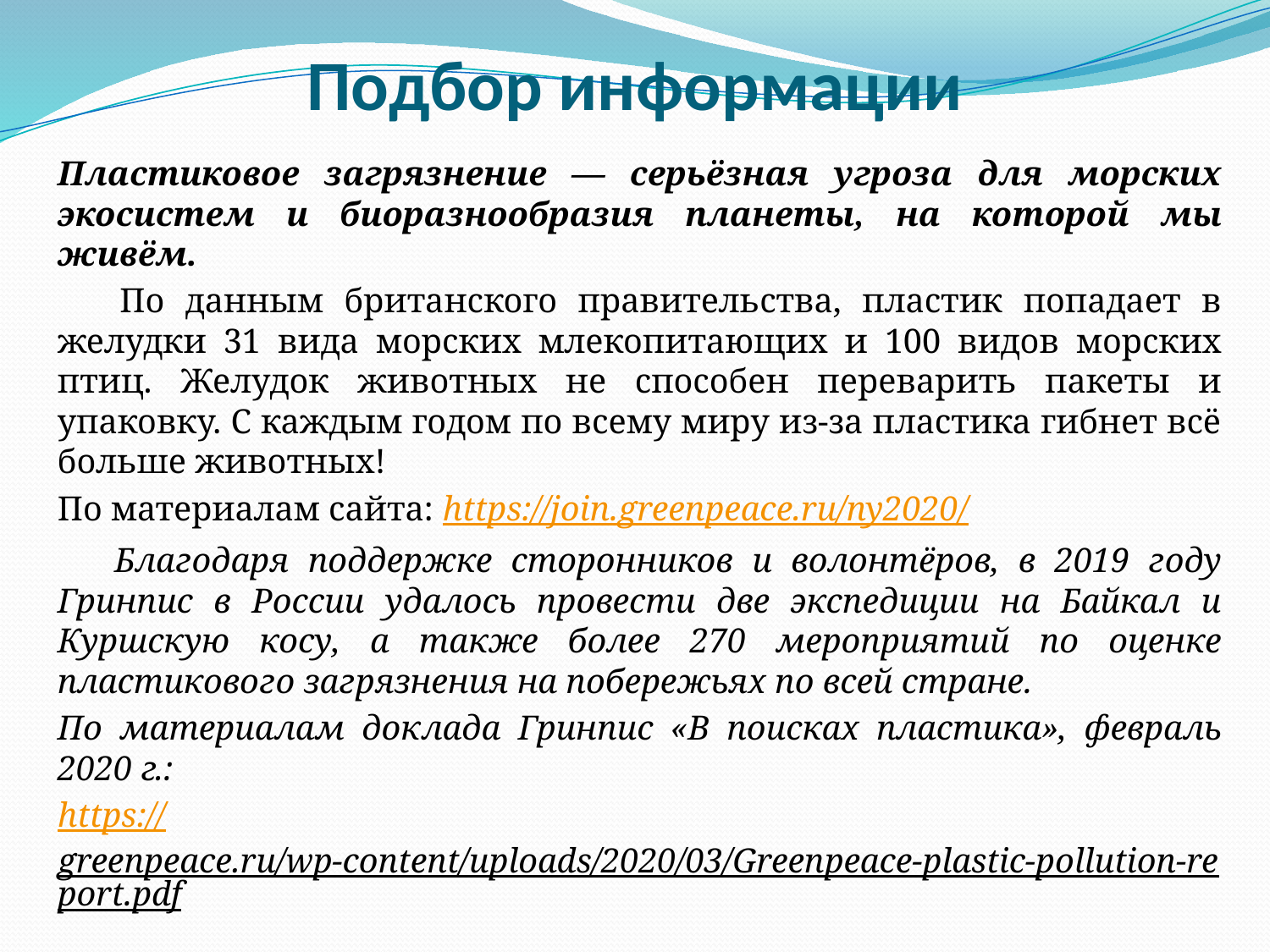

# Подбор информации
Пластиковое загрязнение — серьёзная угроза для морских экосистем и биоразнообразия планеты, на которой мы живём.
   По данным британского правительства, пластик попадает в желудки 31 вида морских млекопитающих и 100 видов морских птиц. Желудок животных не способен переварить пакеты и упаковку. С каждым годом по всему миру из-за пластика гибнет всё больше животных!
По материалам сайта: https://join.greenpeace.ru/ny2020/
   Благодаря поддержке сторонников и волонтёров, в 2019 году Гринпис в России удалось провести две экспедиции на Байкал и Куршскую косу, а также более 270 мероприятий по оценке пластикового загрязнения на побережьях по всей стране.
По материалам доклада Гринпис «В поисках пластика», февраль 2020 г.:
https://greenpeace.ru/wp-content/uploads/2020/03/Greenpeace-plastic-pollution-report.pdf